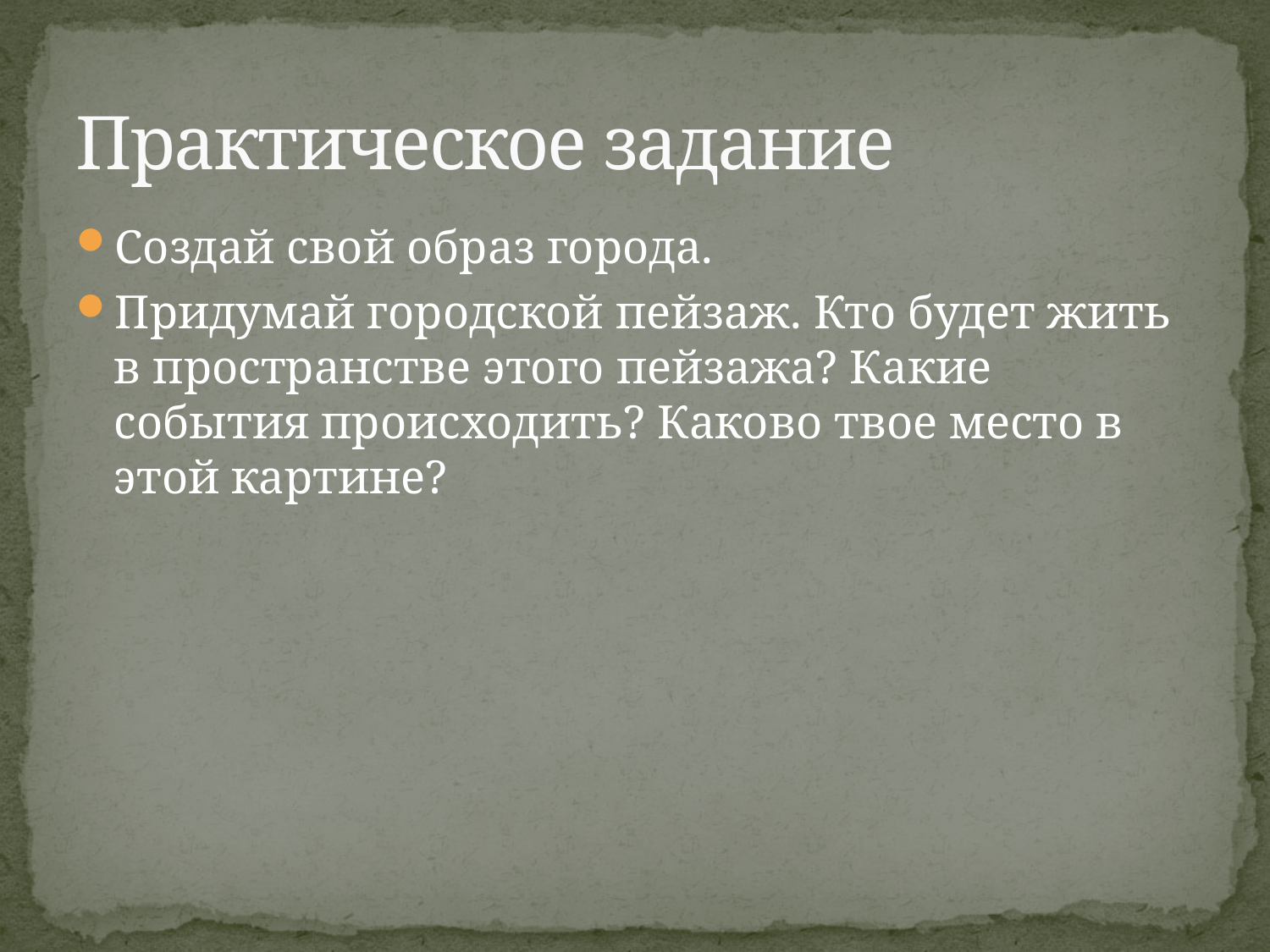

# Практическое задание
Создай свой образ города.
Придумай городской пейзаж. Кто будет жить в пространстве этого пейзажа? Какие события происходить? Каково твое место в этой картине?